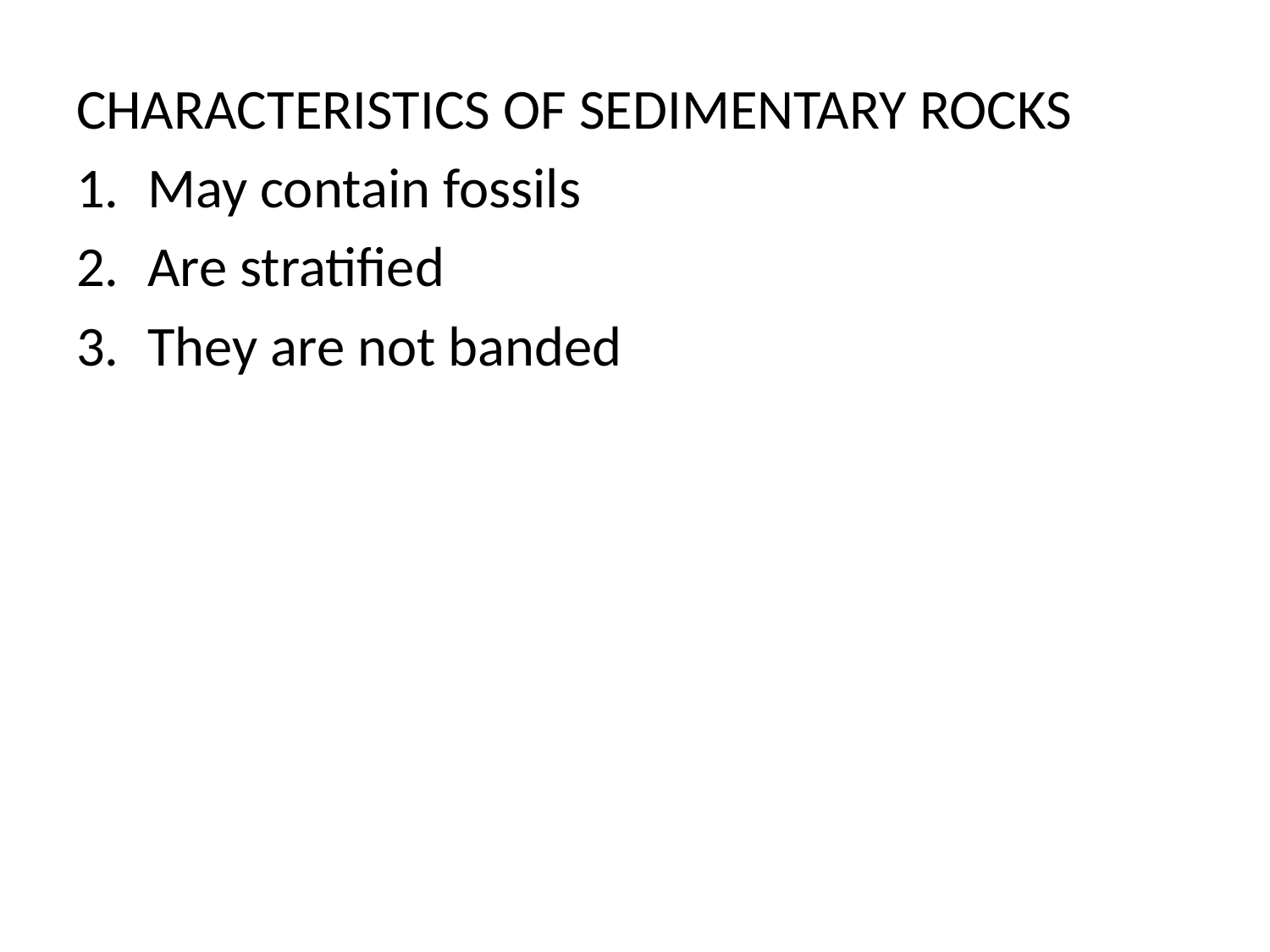

CHARACTERISTICS OF SEDIMENTARY ROCKS
May contain fossils
Are stratified
They are not banded